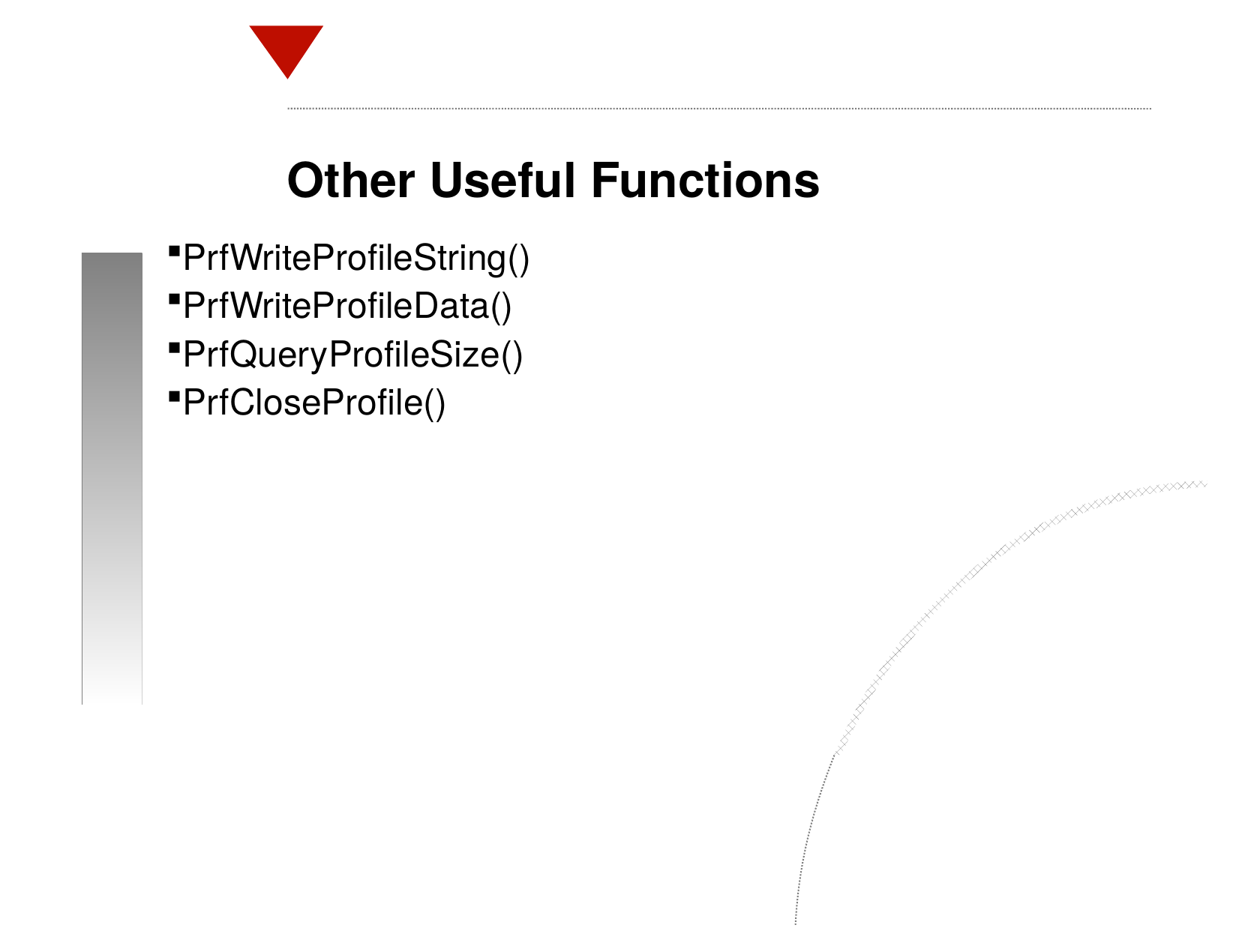

Other Useful Functions
PrfWriteProfileString()
PrfWriteProfileData()
PrfQueryProfileSize()
PrfCloseProfile()